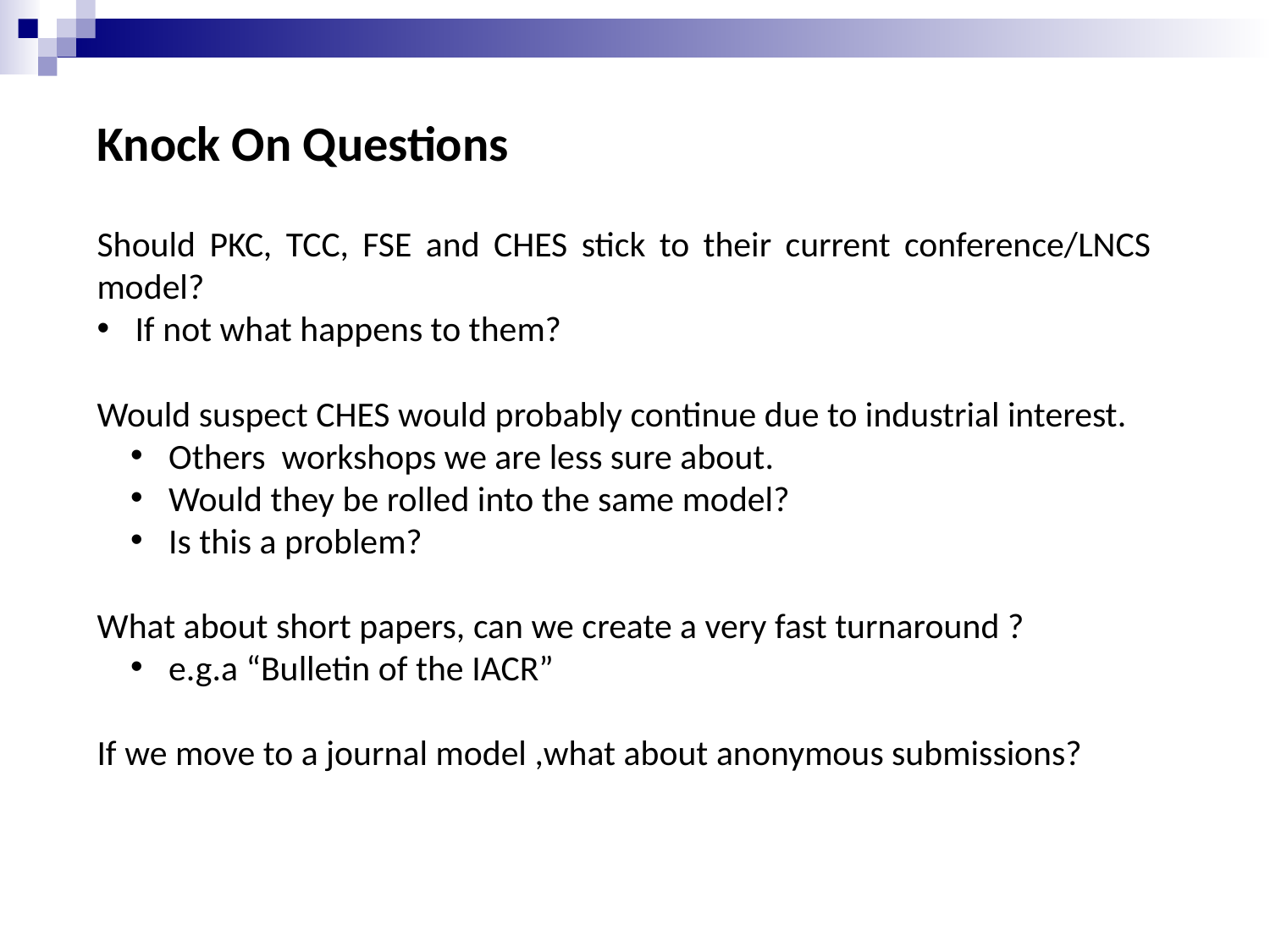

Knock On Questions

Should PKC, TCC, FSE and CHES stick to their current conference/LNCS model?
 If not what happens to them?

Would suspect CHES would probably continue due to industrial interest.
 Others  workshops we are less sure about.
 Would they be rolled into the same model?
 Is this a problem?

What about short papers, can we create a very fast turnaround ?
 e.g.a “Bulletin of the IACR”

If we move to a journal model ,what about anonymous submissions?